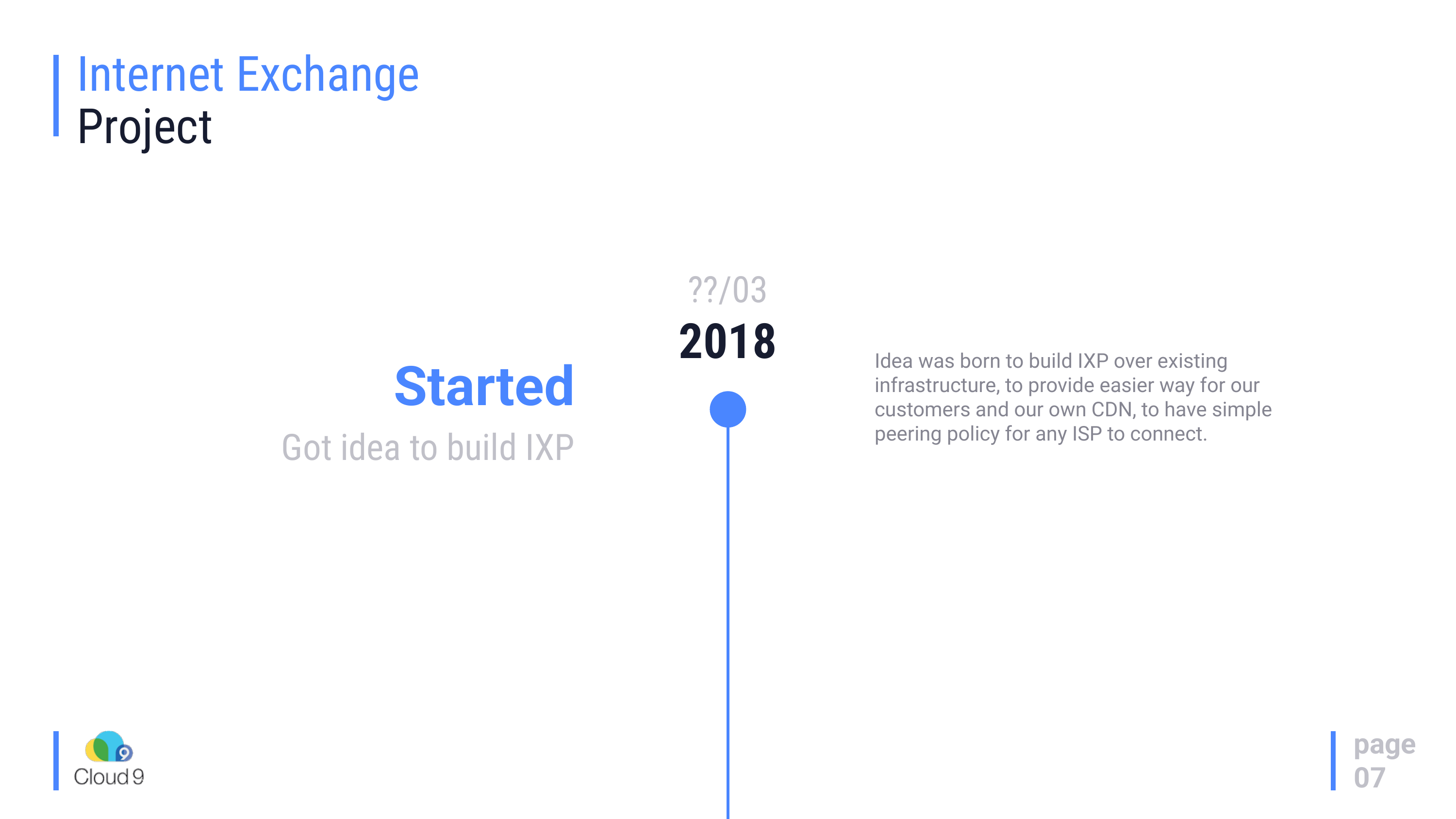

# Internet Exchange Project
??/03
2018
Idea was born to build IXP over existing infrastructure, to provide easier way for our customers and our own CDN, to have simple peering policy for any ISP to connect.
Started
Got idea to build IXP

page
07